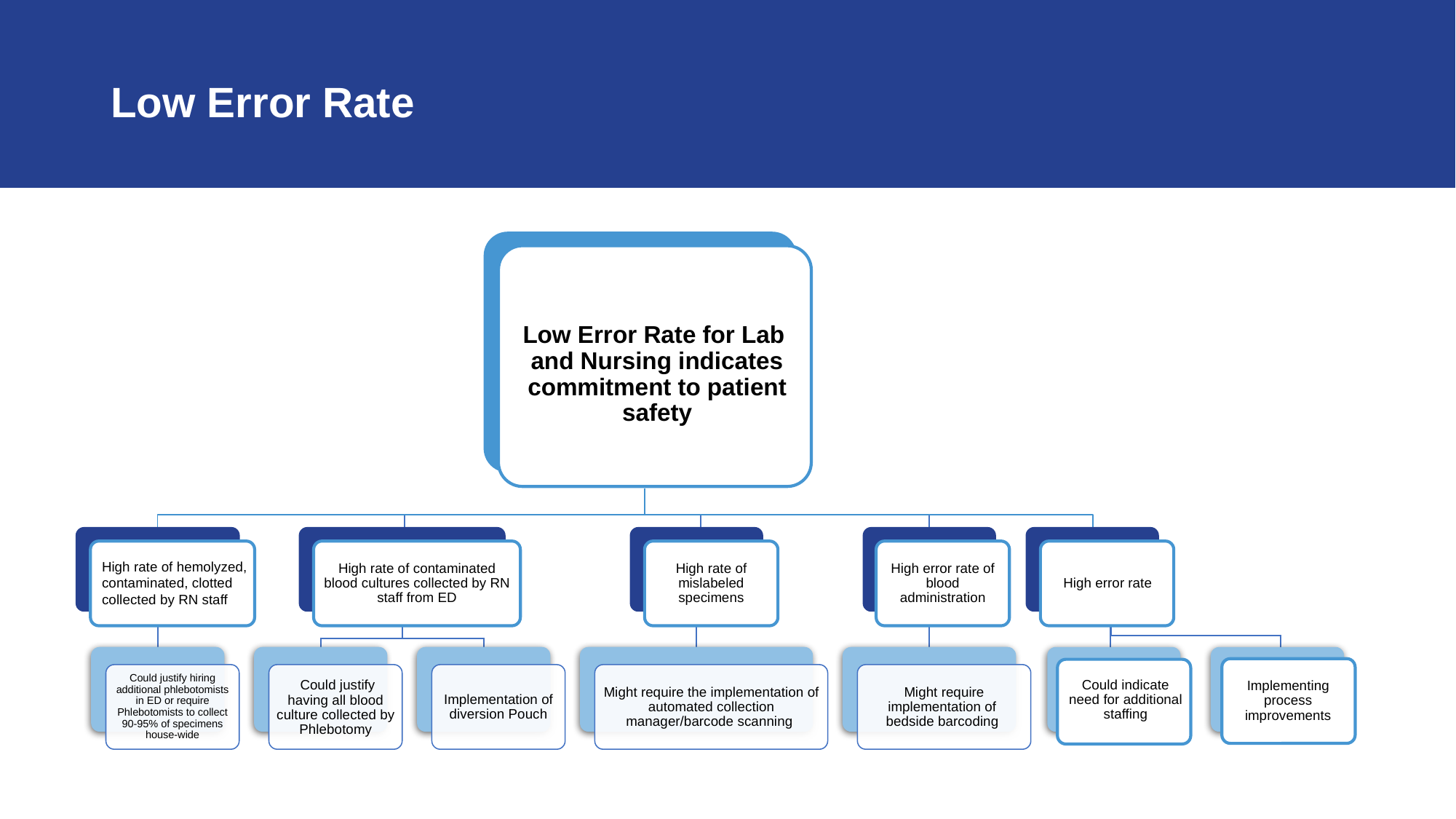

# Low Error Rate

Low Error Rate for Lab
and Nursing indicates commitment to patient safety

High rate of contaminated blood cultures collected by RN staff from ED
High rate of mislabeled specimens
High error rate

Could indicate need for additional staffing
Implementing process improvements

Could justify hiring additional phlebotomists in ED or require Phlebotomists to collect 90-95% of specimens house-wide
 Could justify having all blood culture collected by Phlebotomy
Implementation of diversion Pouch
Might require the implementation of automated collection manager/barcode scanning
Might require implementation of
bedside barcoding

High error rate of blood administration
High rate of hemolyzed, contaminated, clotted collected by RN staff